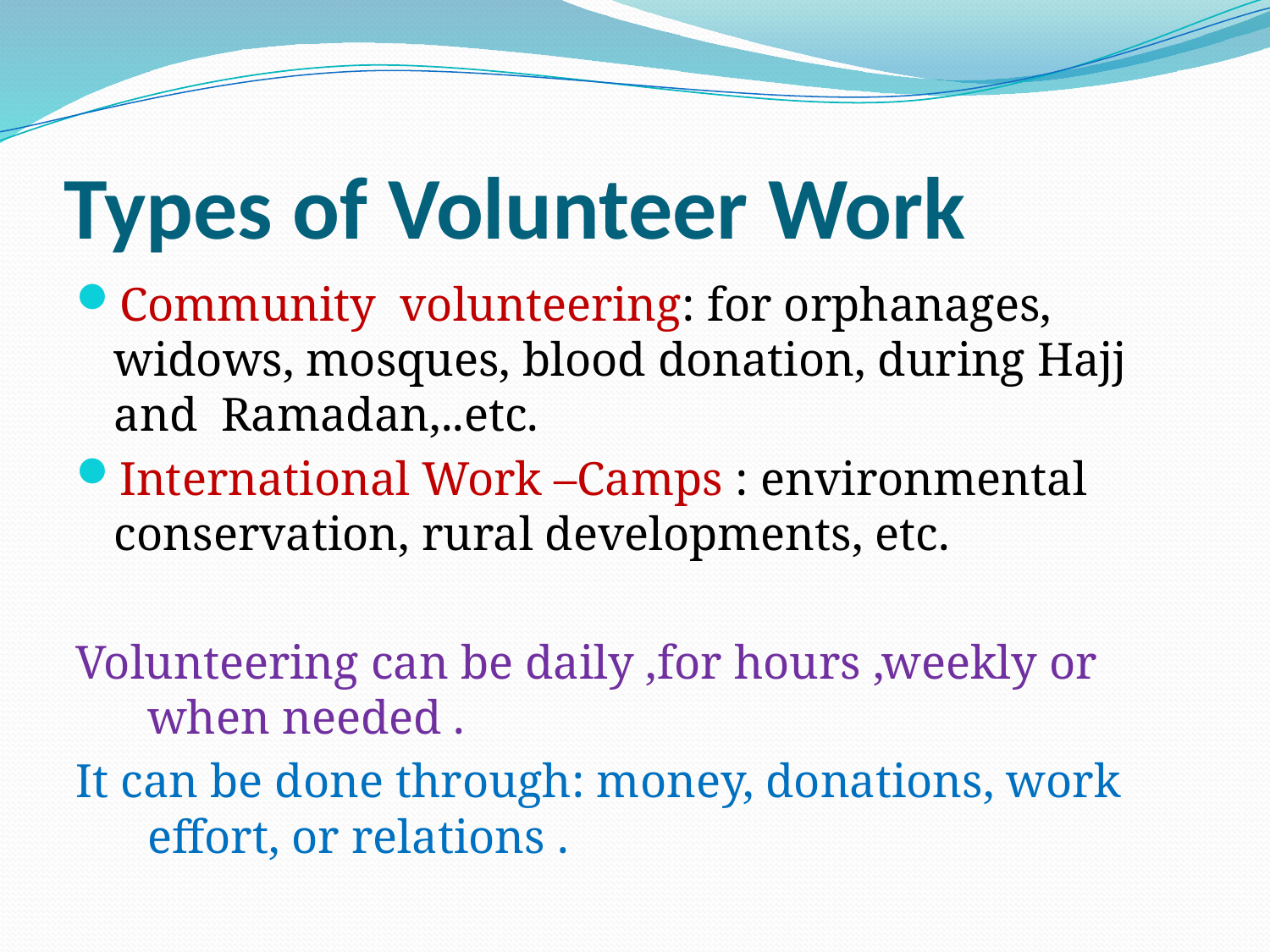

# Types of Volunteer Work
Community  volunteering: for orphanages, widows, mosques, blood donation, during Hajj and  Ramadan,..etc.
International Work –Camps : environmental conservation, rural developments, etc.

Volunteering can be daily ,for hours ,weekly or when needed .
It can be done through: money, donations, work effort, or relations .